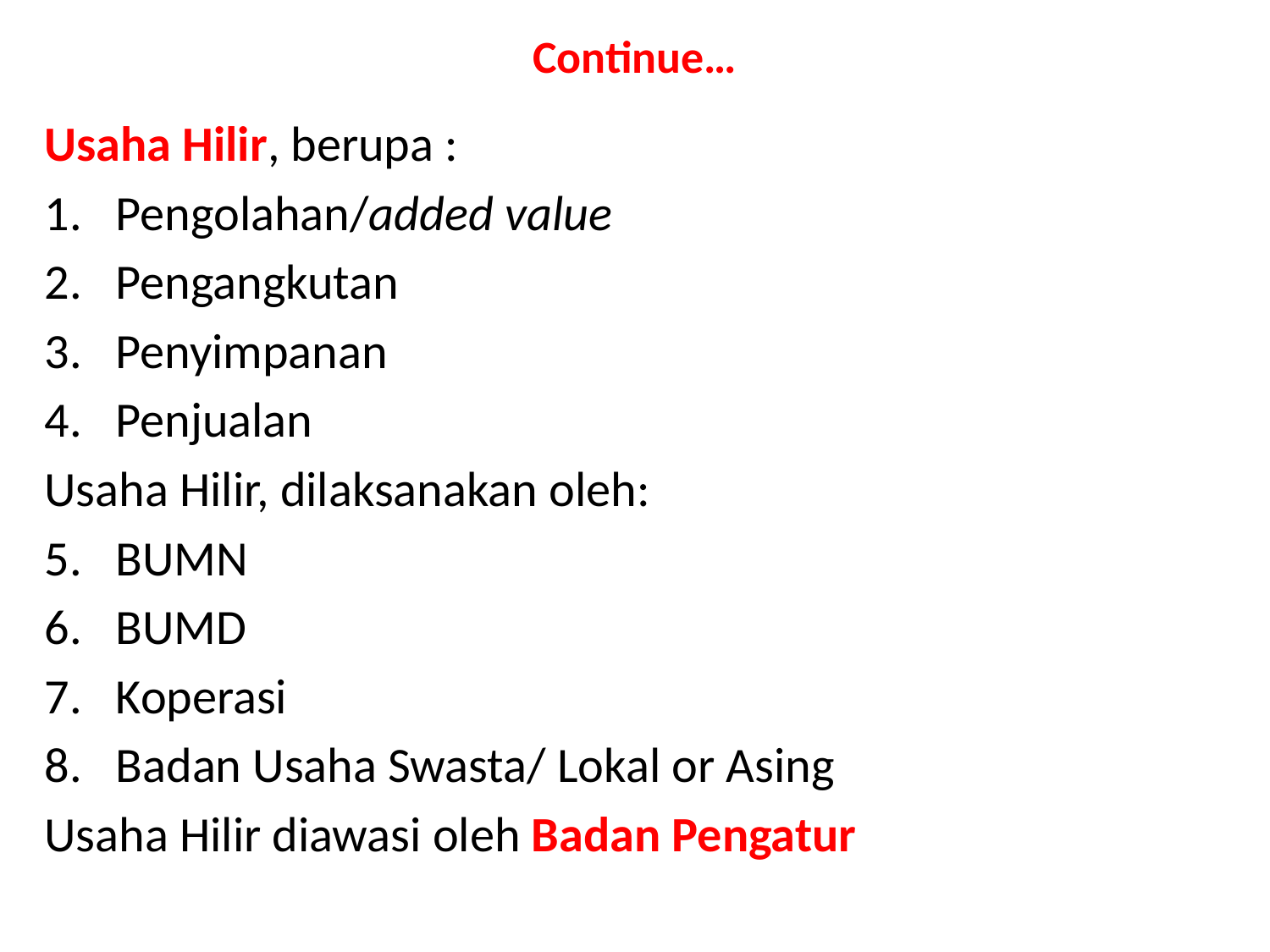

# Continue…
Usaha Hilir, berupa :
Pengolahan/added value
Pengangkutan
Penyimpanan
Penjualan
Usaha Hilir, dilaksanakan oleh:
BUMN
BUMD
Koperasi
Badan Usaha Swasta/ Lokal or Asing
Usaha Hilir diawasi oleh Badan Pengatur